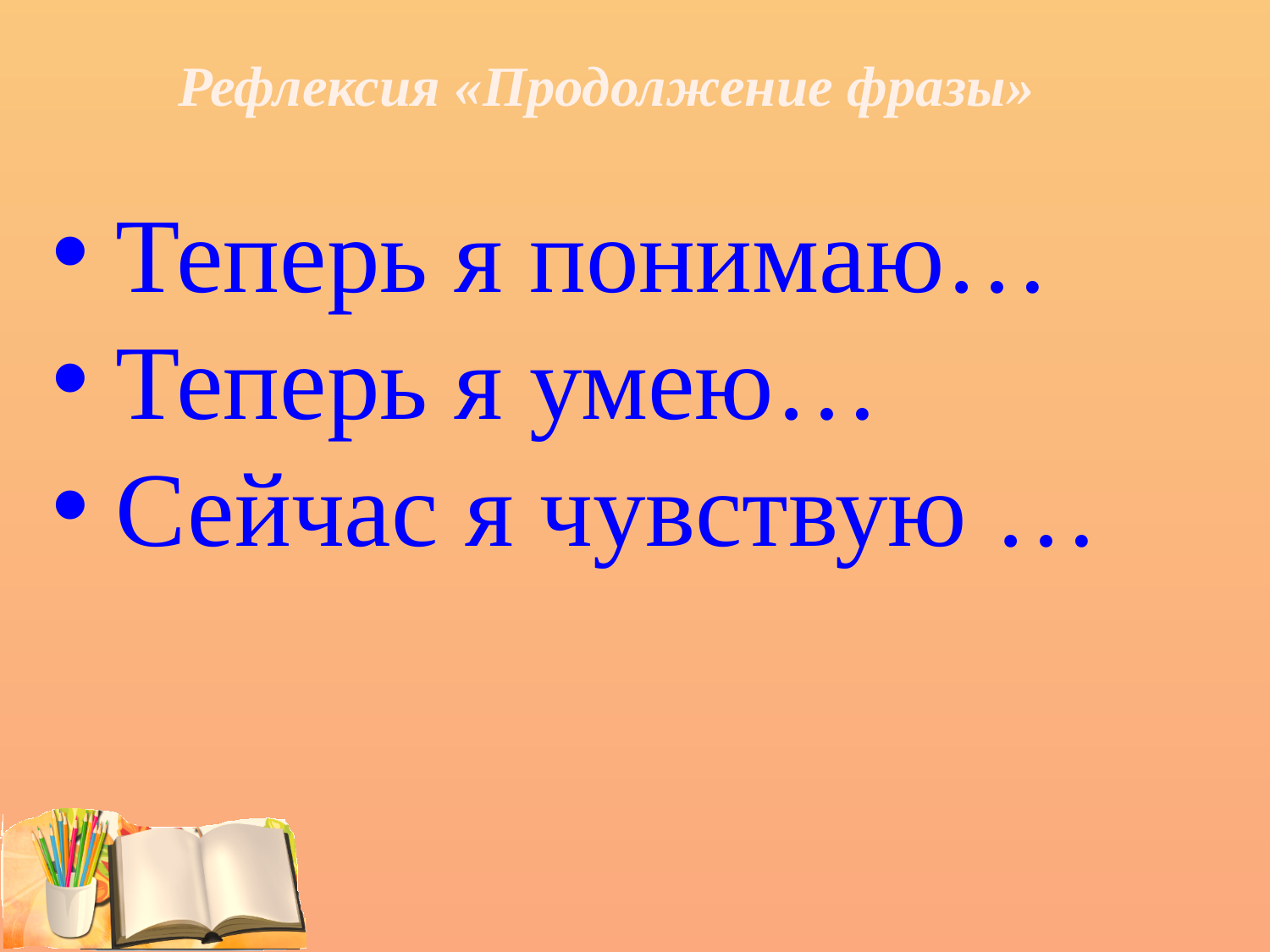

# Рефлексия «Продолжение фразы»
 Теперь я понимаю…
 Теперь я умею…
 Сейчас я чувствую …